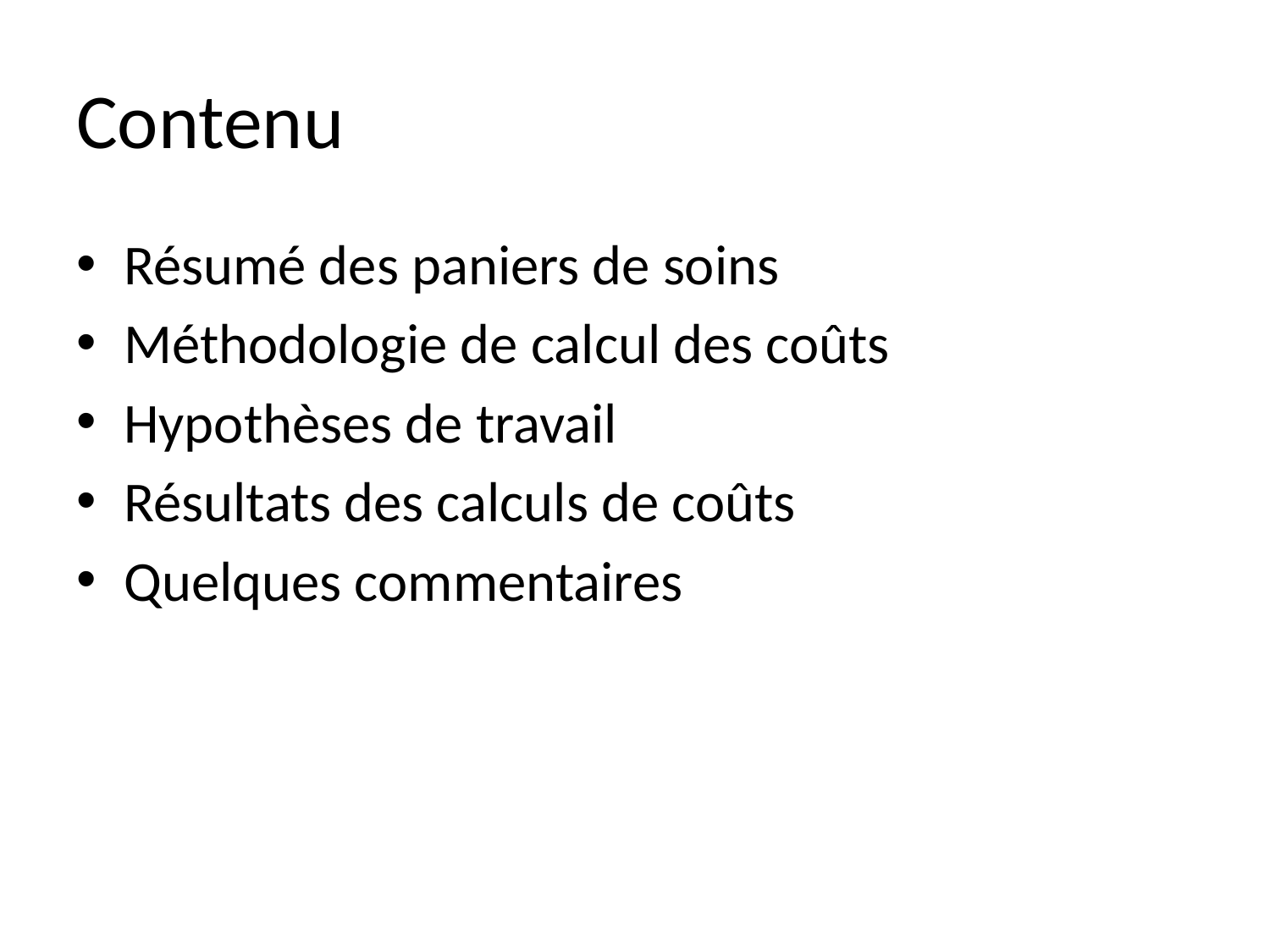

# Contenu
Résumé des paniers de soins
Méthodologie de calcul des coûts
Hypothèses de travail
Résultats des calculs de coûts
Quelques commentaires